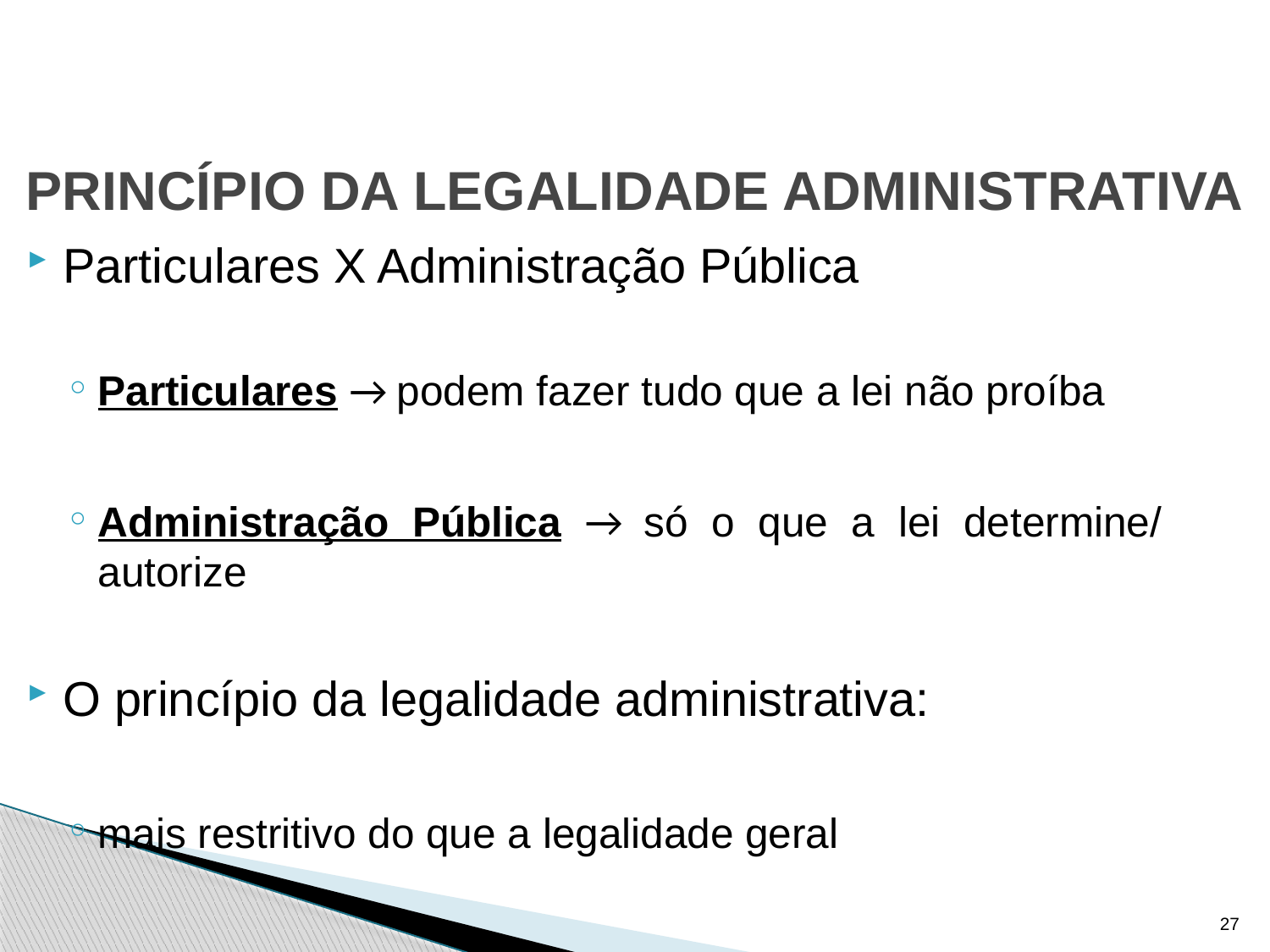

# PRINCÍPIO DA LEGALIDADE ADMINISTRATIVA
Particulares X Administração Pública

Particulares → podem fazer tudo que a lei não proíba

Administração Pública → só o que a lei determine/ 									autorize

O princípio da legalidade administrativa:

mais restritivo do que a legalidade geral
27